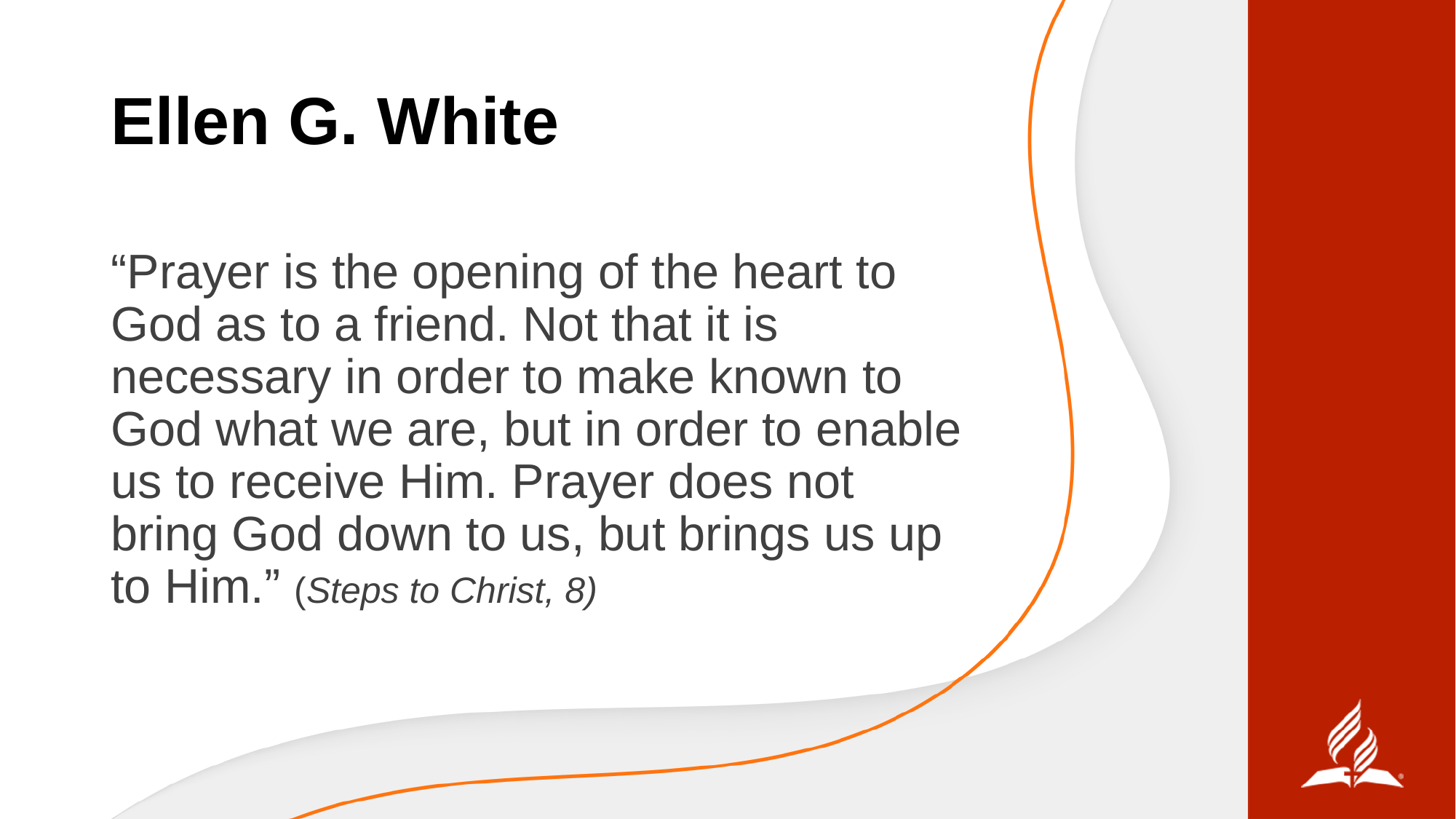

# Ellen G. White
“Prayer is the opening of the heart to God as to a friend. Not that it is necessary in order to make known to God what we are, but in order to enable us to receive Him. Prayer does not bring God down to us, but brings us up to Him.” (Steps to Christ, 8)